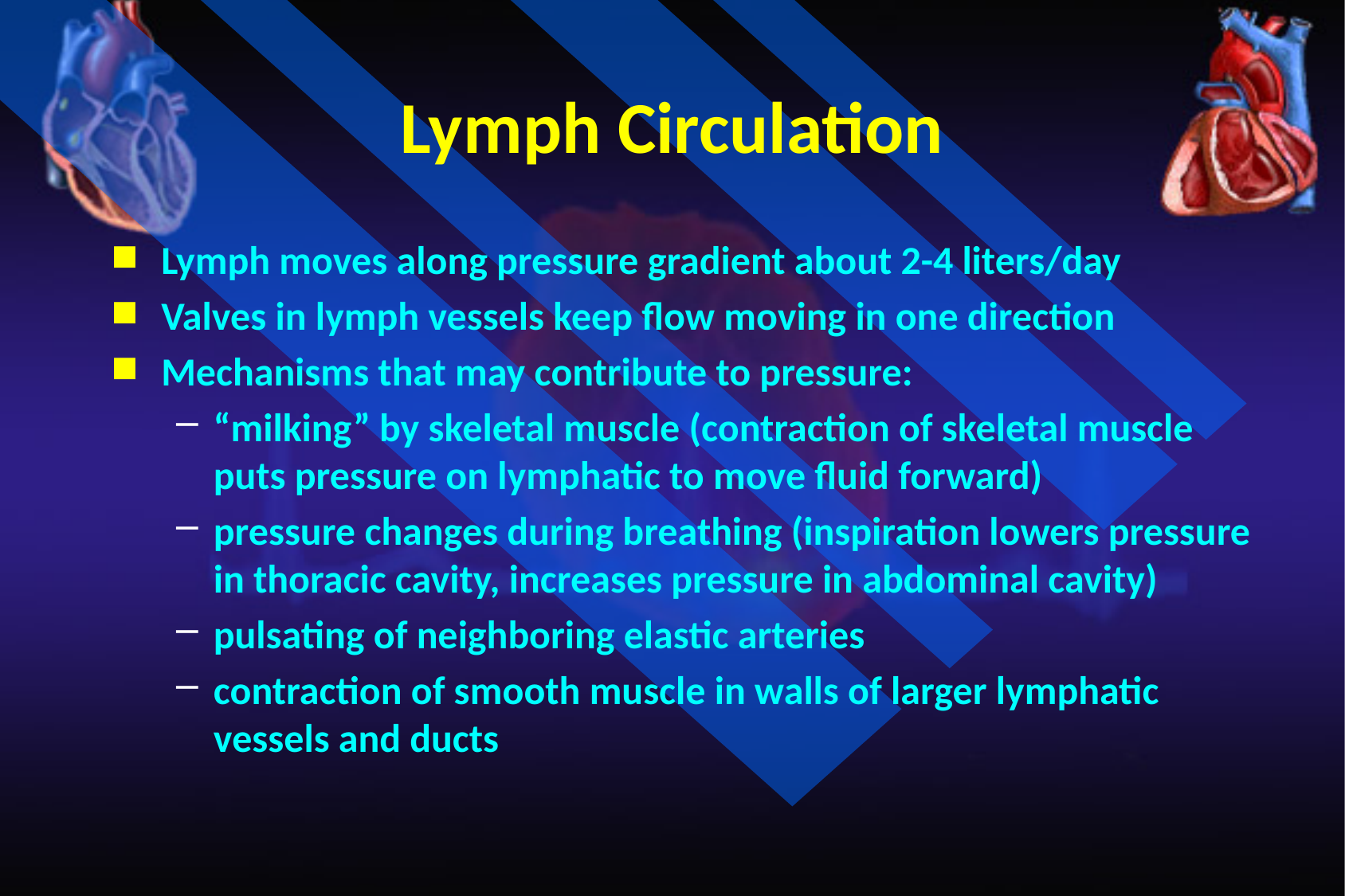

Lymph Circulation
Lymph moves along pressure gradient about 2-4 liters/day
Valves in lymph vessels keep flow moving in one direction
Mechanisms that may contribute to pressure:
“milking” by skeletal muscle (contraction of skeletal muscle puts pressure on lymphatic to move fluid forward)
pressure changes during breathing (inspiration lowers pressure in thoracic cavity, increases pressure in abdominal cavity)
pulsating of neighboring elastic arteries
contraction of smooth muscle in walls of larger lymphatic vessels and ducts